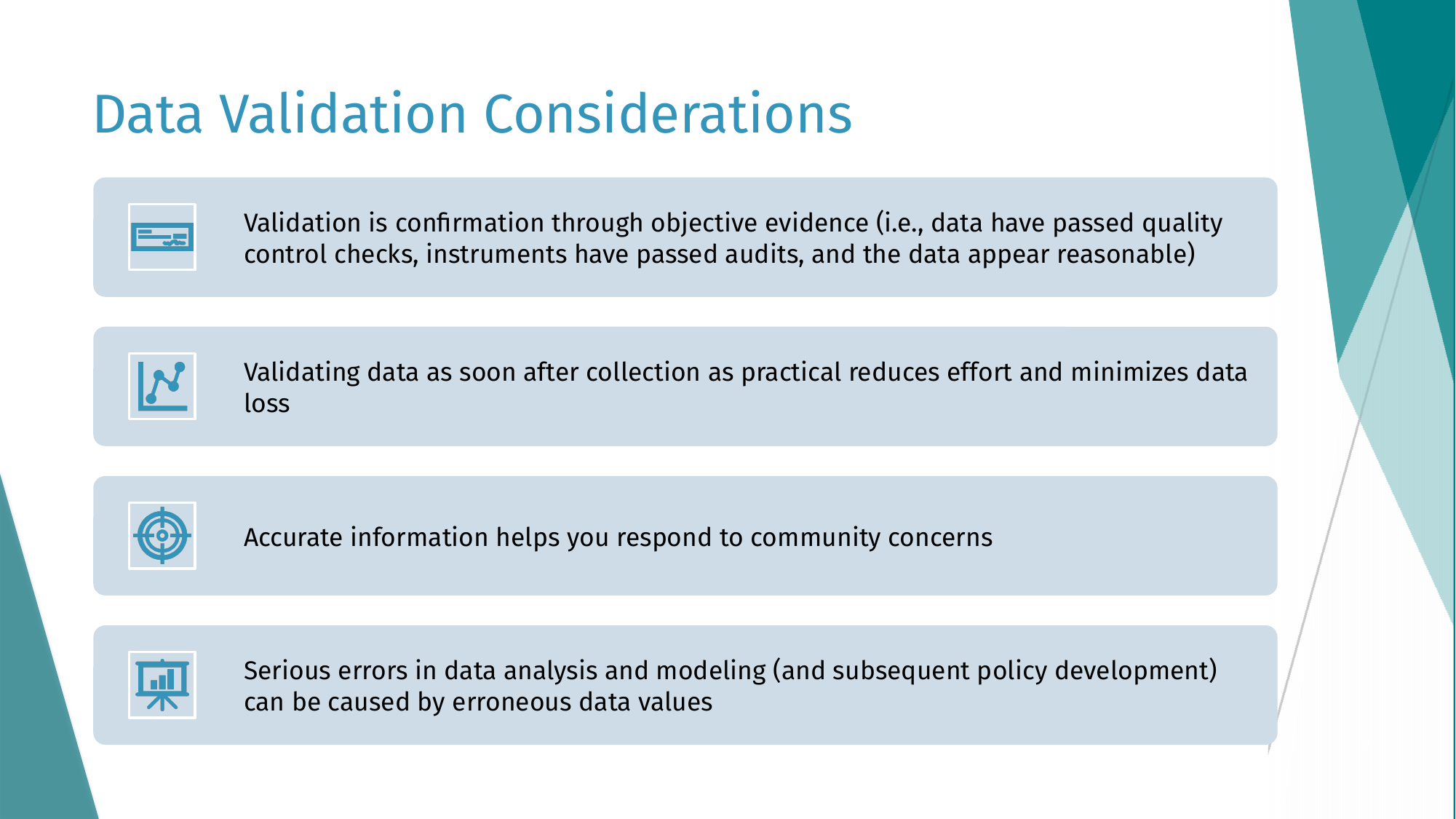

# Data Validation Considerations
Validation is confirmation through objective evidence (i.e., data have passed quality control checks, instruments have passed audits, and the data appear reasonable)
Validating data as soon after collection as practical reduces effort and minimizes data loss
Accurate information helps you respond to community concerns
Serious errors in data analysis and modeling (and subsequent policy development) can be caused by erroneous data values
17